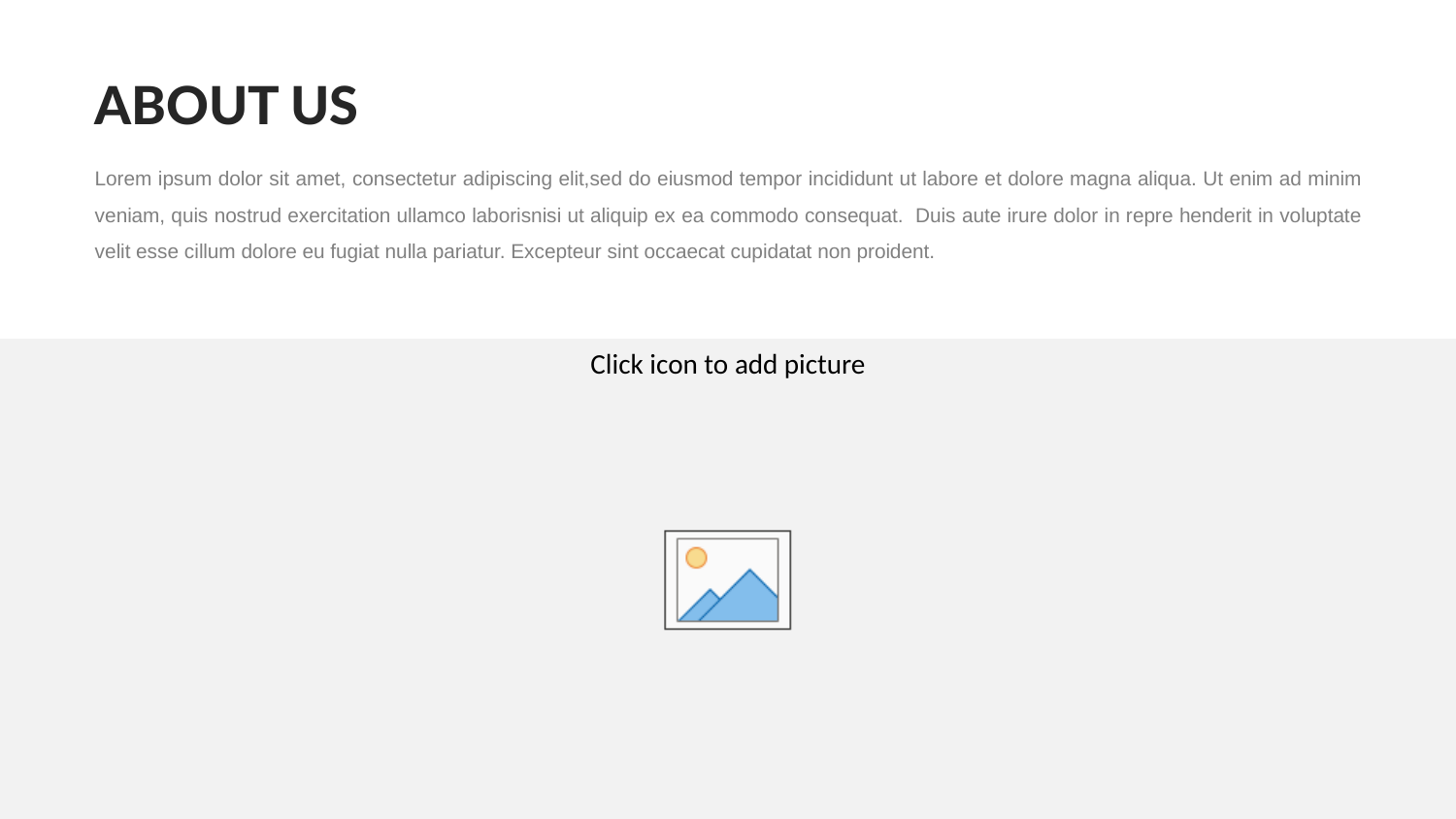

ABOUT US
Lorem ipsum dolor sit amet, consectetur adipiscing elit,sed do eiusmod tempor incididunt ut labore et dolore magna aliqua. Ut enim ad minim veniam, quis nostrud exercitation ullamco laborisnisi ut aliquip ex ea commodo consequat.  Duis aute irure dolor in repre henderit in voluptate velit esse cillum dolore eu fugiat nulla pariatur. Excepteur sint occaecat cupidatat non proident.

www.cashbondslides.com	                                                                                                			                                                @ Copyright. All Rights Reserved.